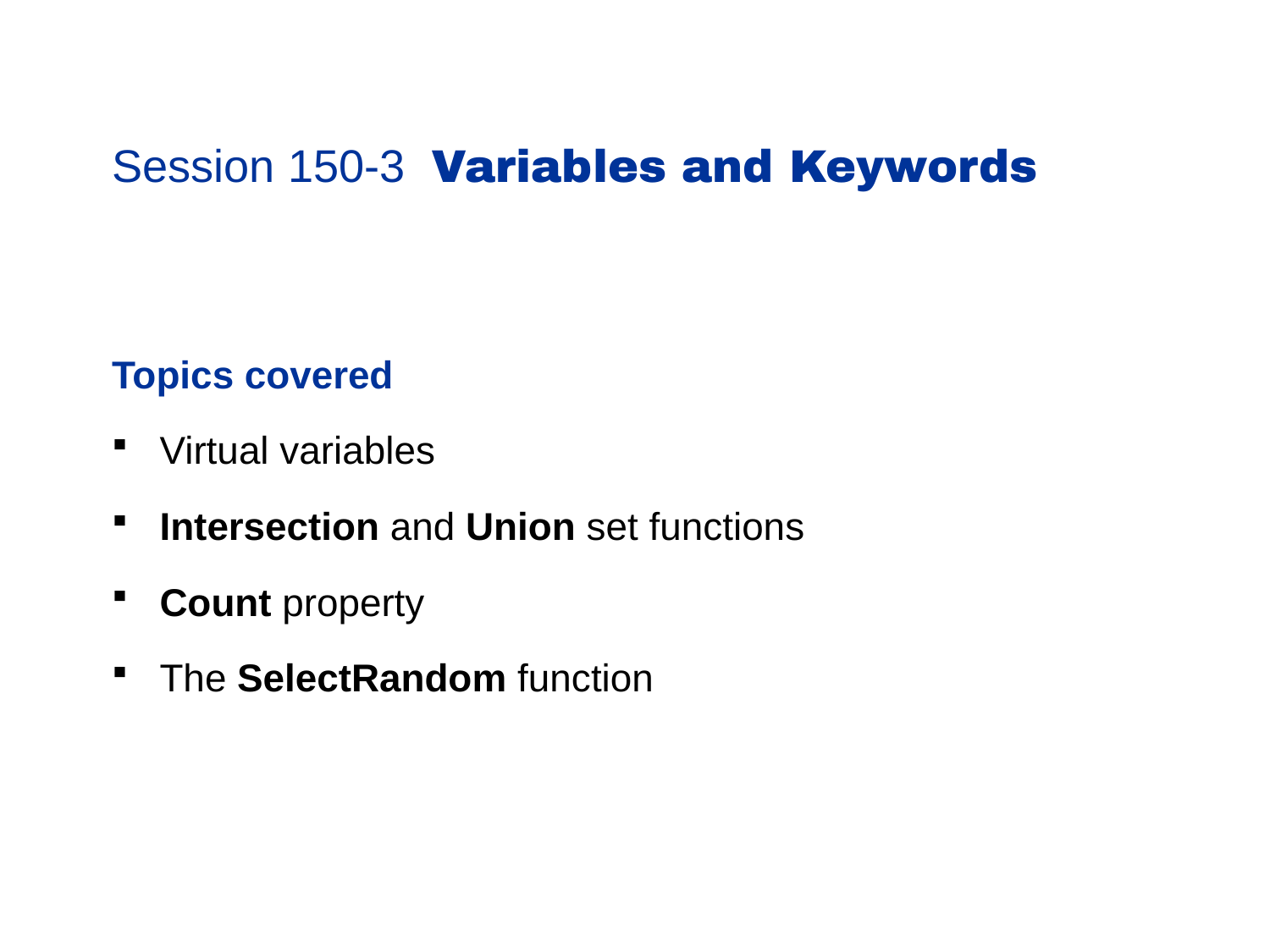

# Session 150-3  Variables and Keywords
Topics covered
Virtual variables
Intersection and Union set functions
Count property
The SelectRandom function